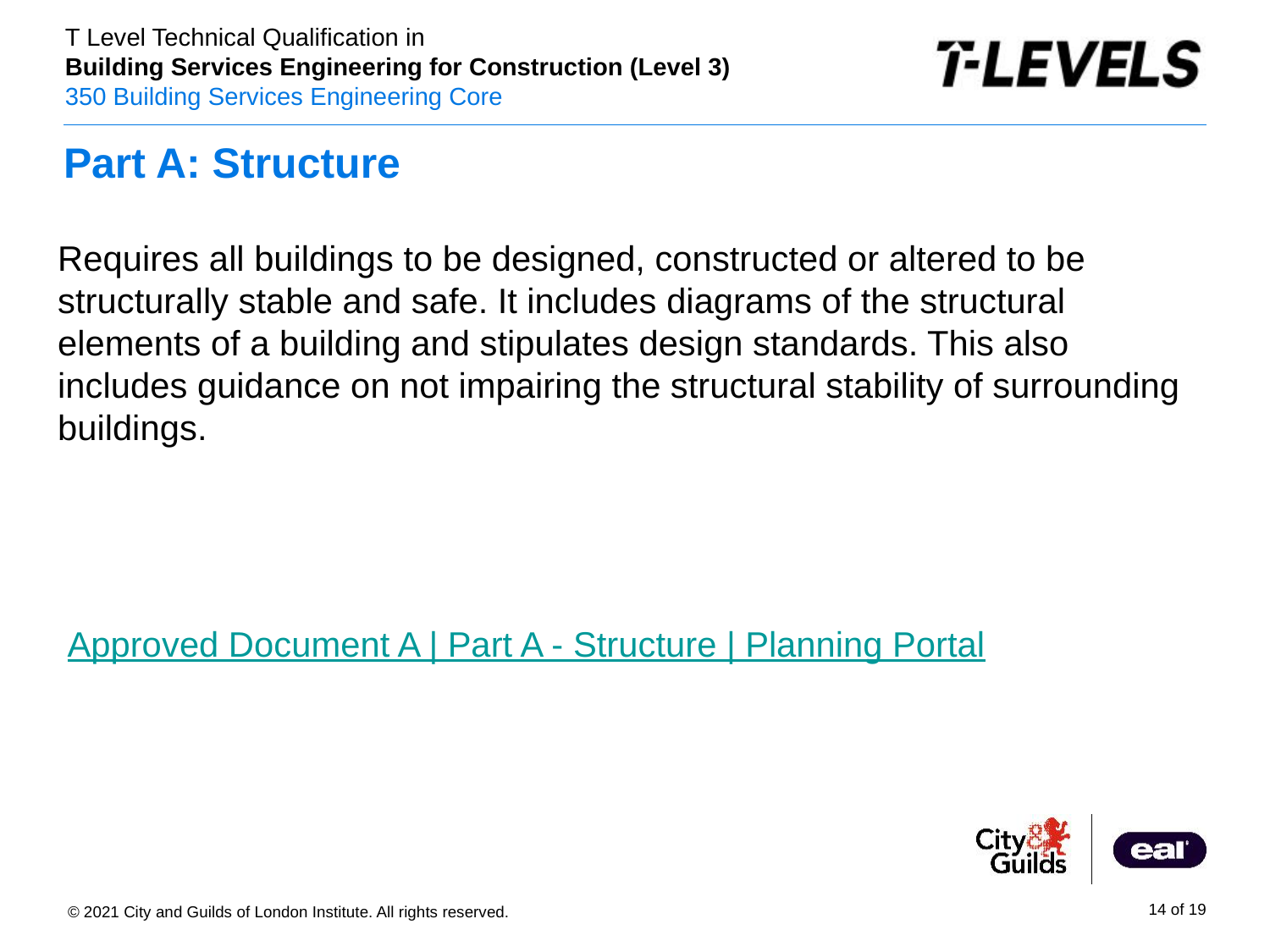

# Part A: Structure
Requires all buildings to be designed, constructed or altered to be structurally stable and safe. It includes diagrams of the structural elements of a building and stipulates design standards. This also includes guidance on not impairing the structural stability of surrounding buildings.
Approved Document A | Part A - Structure | Planning Portal